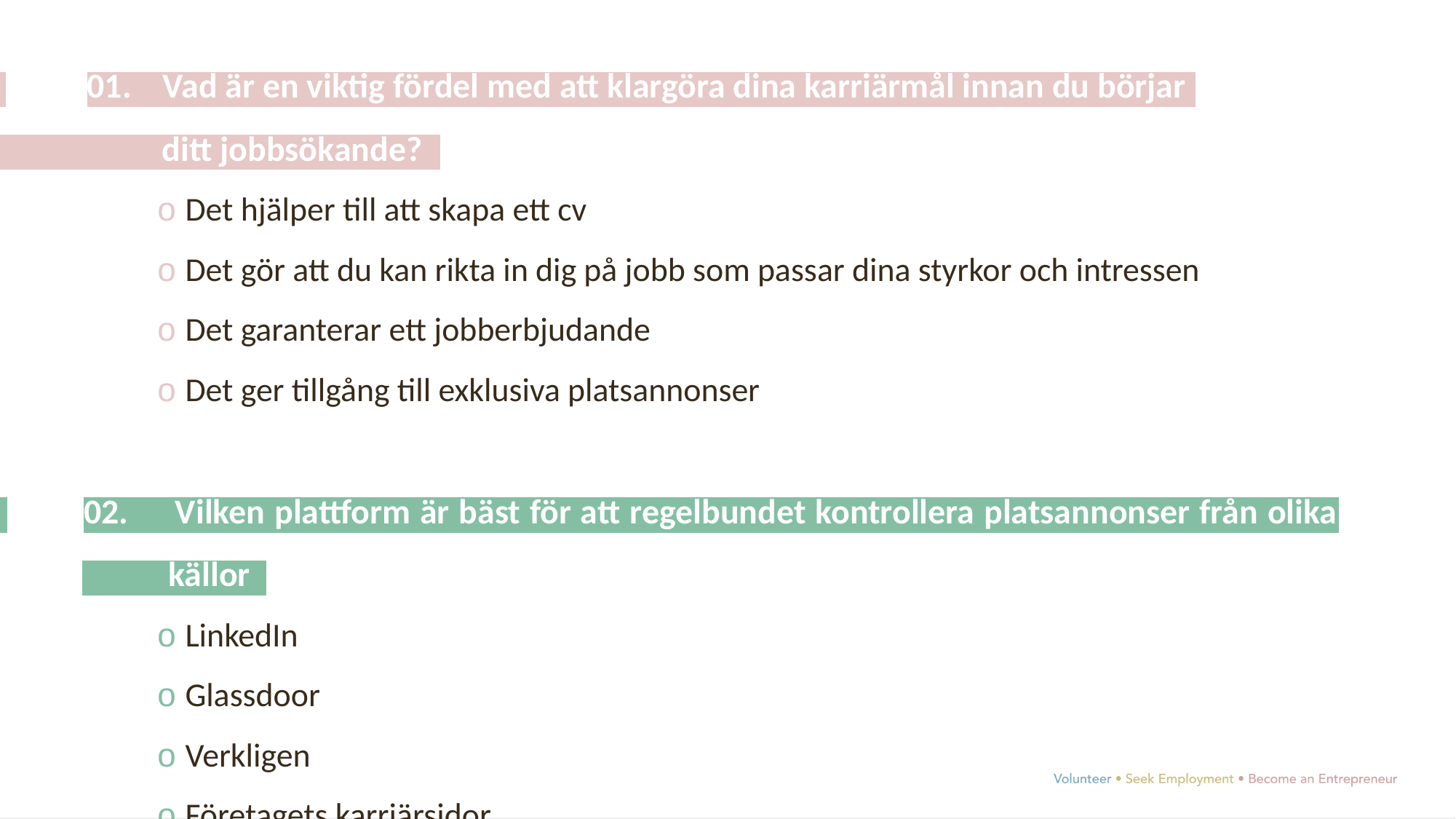

01.    Vad är en viktig fördel med att klargöra dina karriärmål innan du börjar
                     ditt jobbsökande? .
o Det hjälper till att skapa ett cv
o Det gör att du kan rikta in dig på jobb som passar dina styrkor och intressen
o Det garanterar ett jobberbjudande
o Det ger tillgång till exklusiva platsannonser

 	02.     Vilken plattform är bäst för att regelbundet kontrollera platsannonser från olika 	           källor?
o LinkedIn
o Glassdoor
o Verkligen
o Företagets karriärsidor